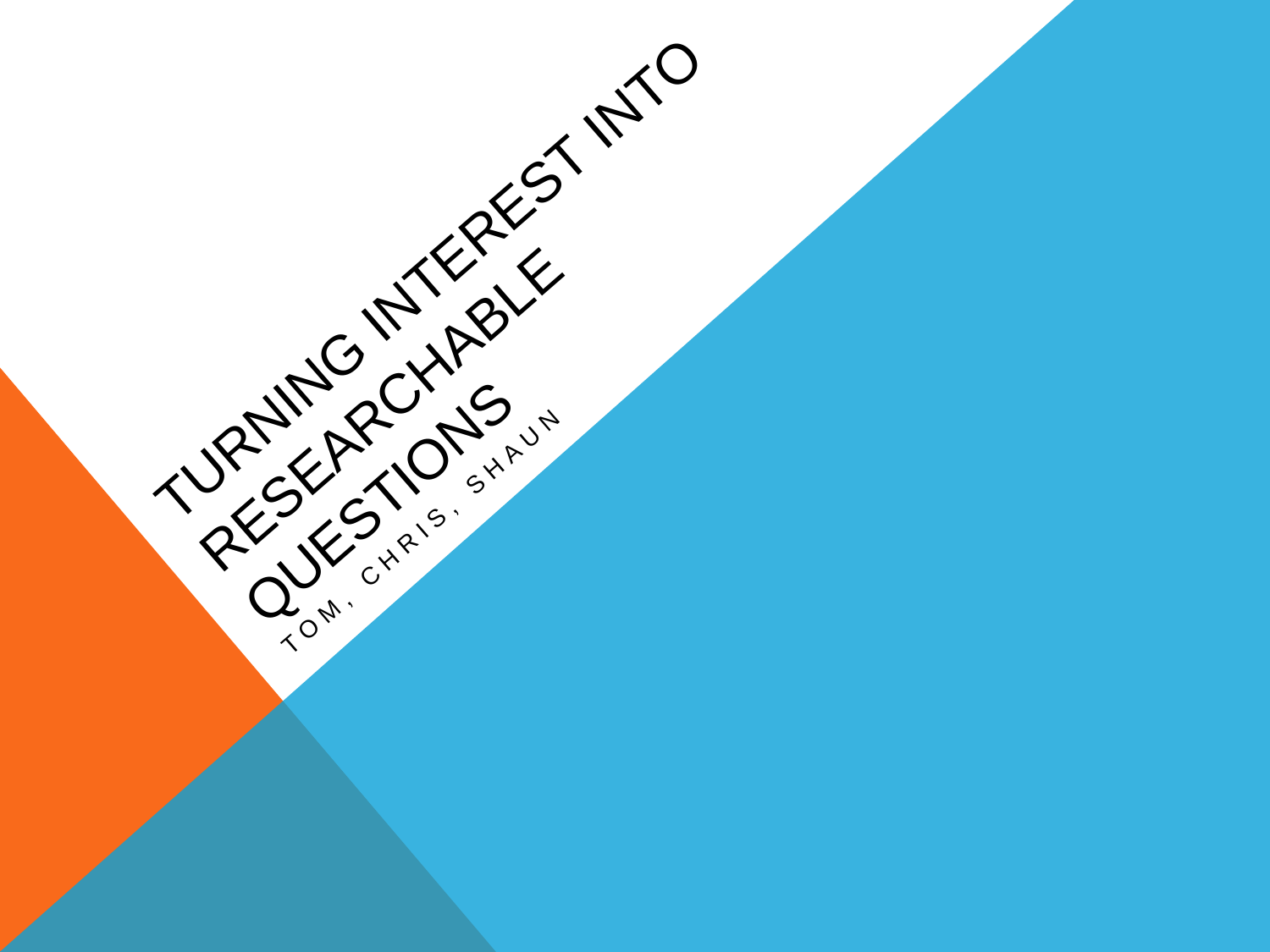

# TURNING INTEREST INTO RESEARCHABLE QUESTIONS
Tom, Chris, Shaun